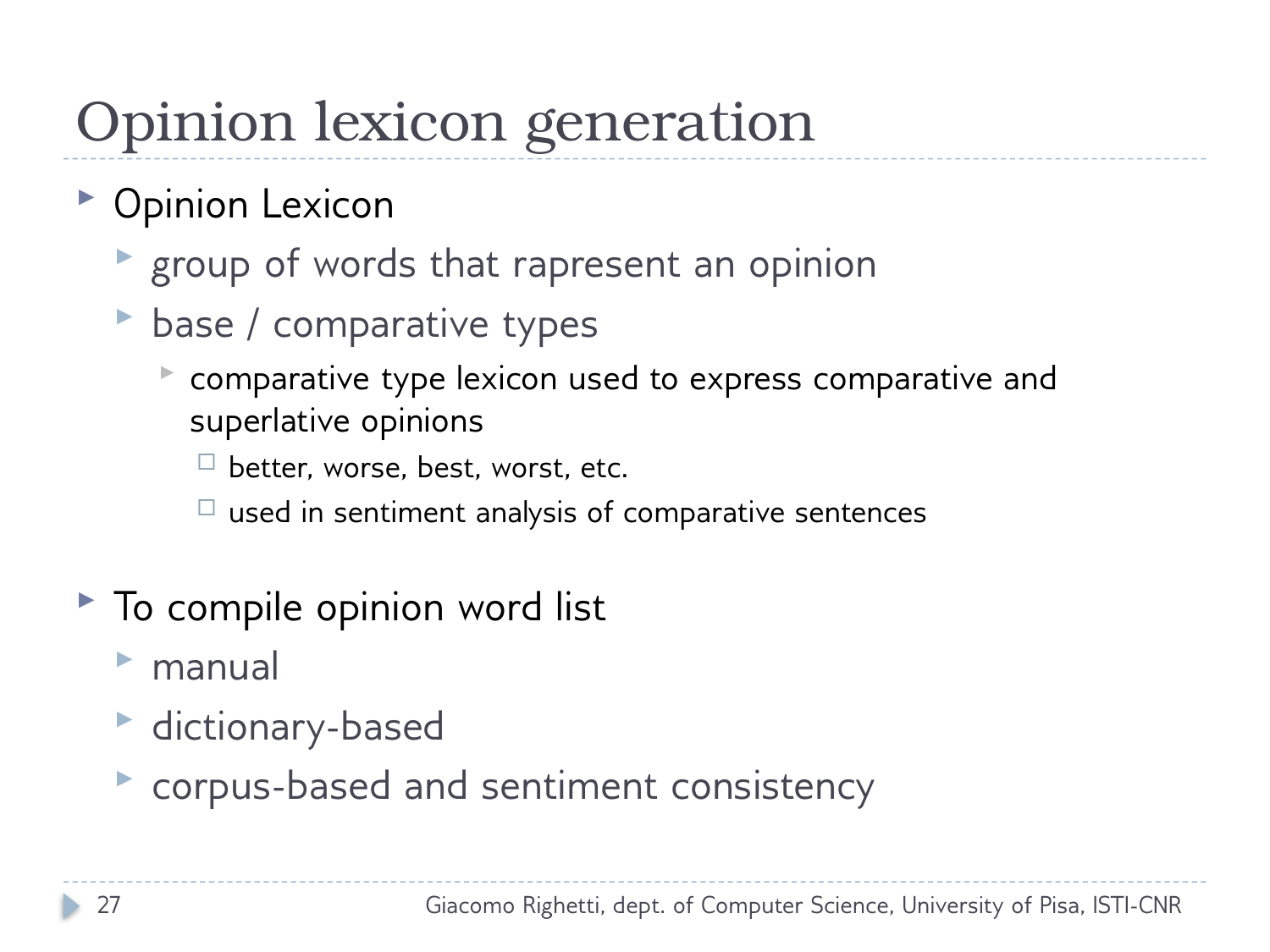

# Opinion lexicon generation
Opinion Lexicon
group of words that rapresent an opinion
base / comparative types
comparative type lexicon used to express comparative and superlative opinions
better, worse, best, worst, etc.
used in sentiment analysis of comparative sentences

To compile opinion word list
manual
dictionary-based
corpus-based and sentiment consistency
27
Giacomo Righetti, dept. of Computer Science, University of Pisa, ISTI-CNR